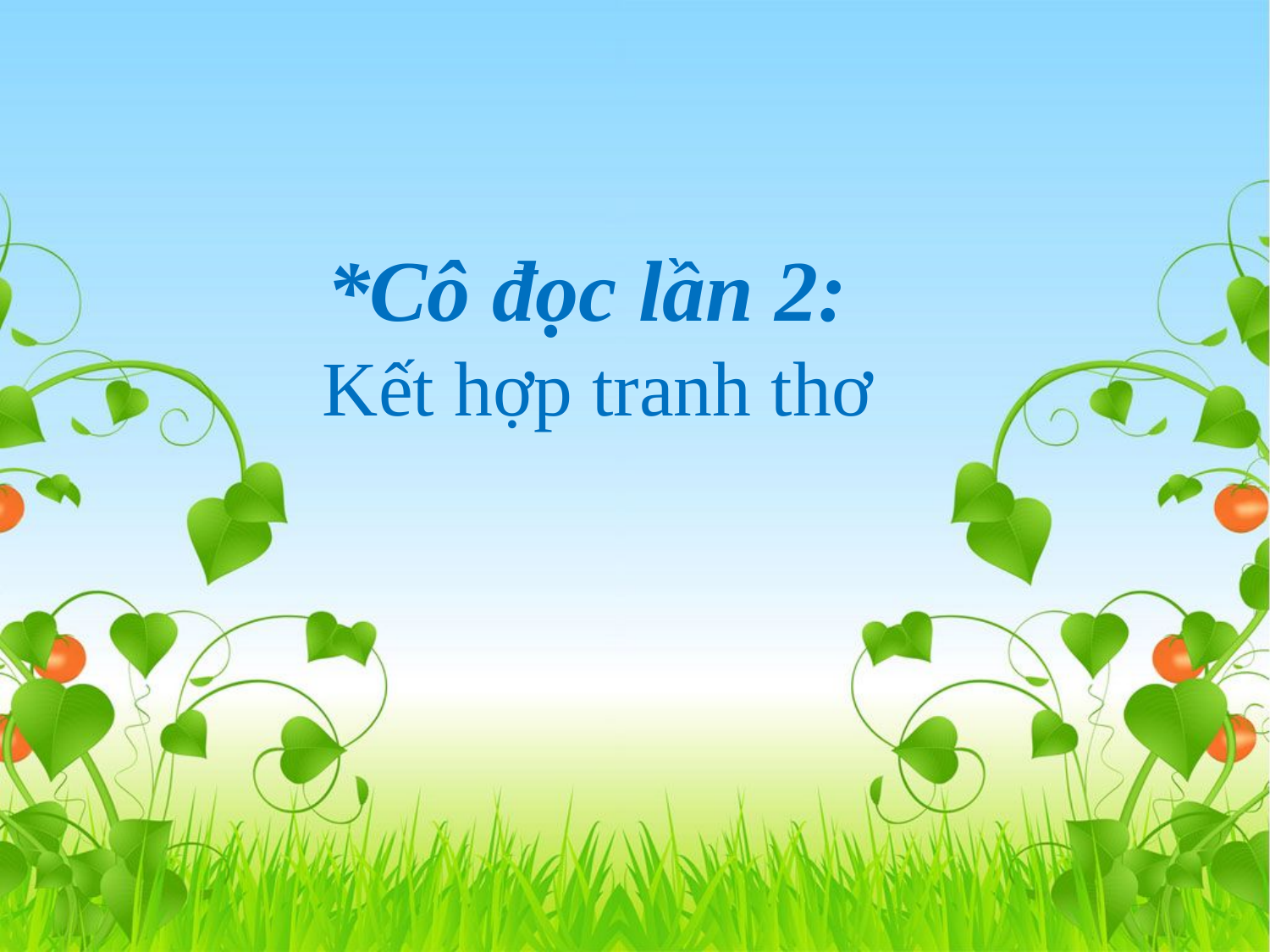

# *Cô đọc lần 2: Kết hợp tranh thơ